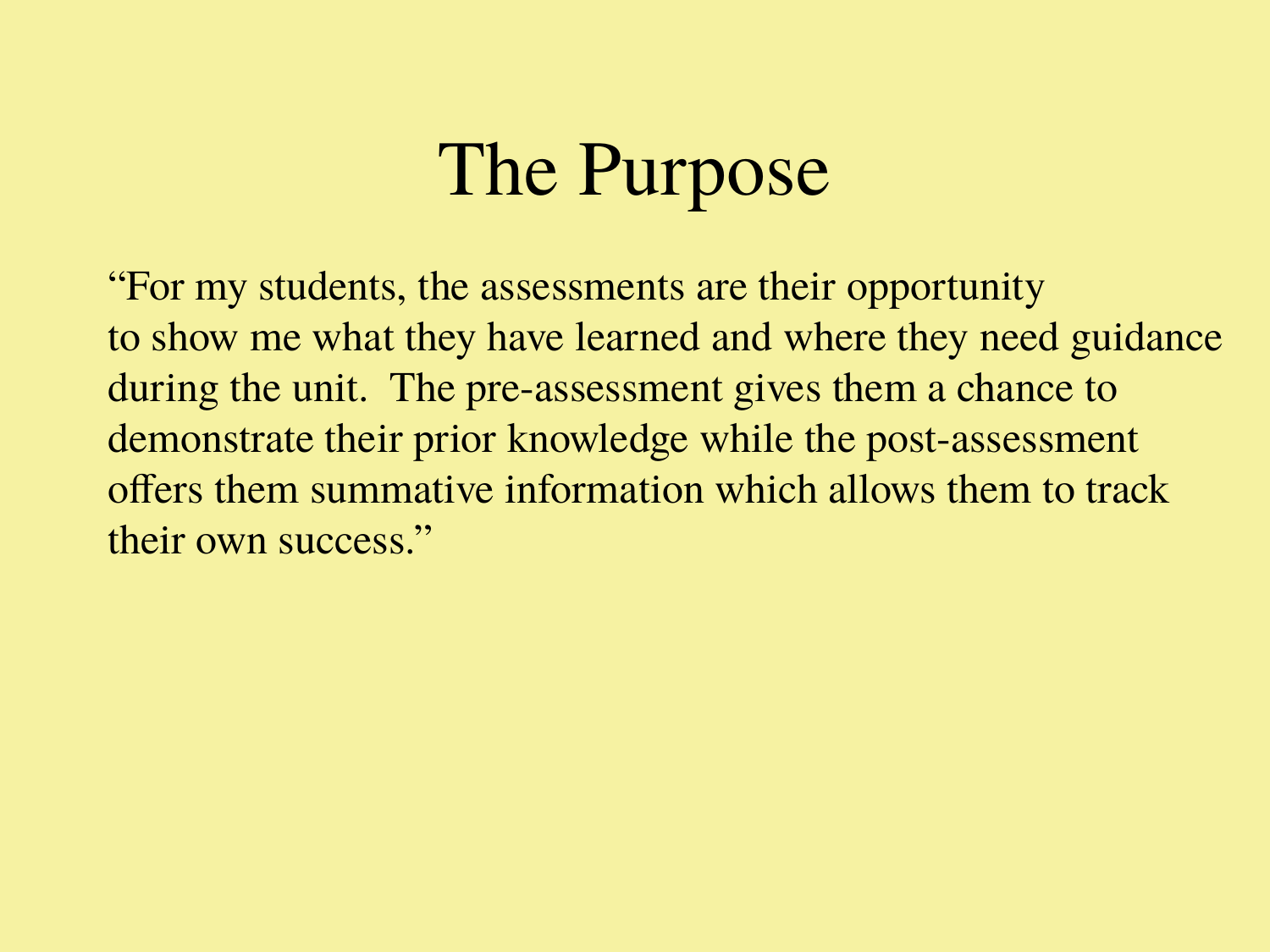

# The Purpose
“For my students, the assessments are their opportunity
to show me what they have learned and where they need guidance
during the unit.  The pre-assessment gives them a chance to
demonstrate their prior knowledge while the post-assessment
offers them summative information which allows them to track
their own success.”